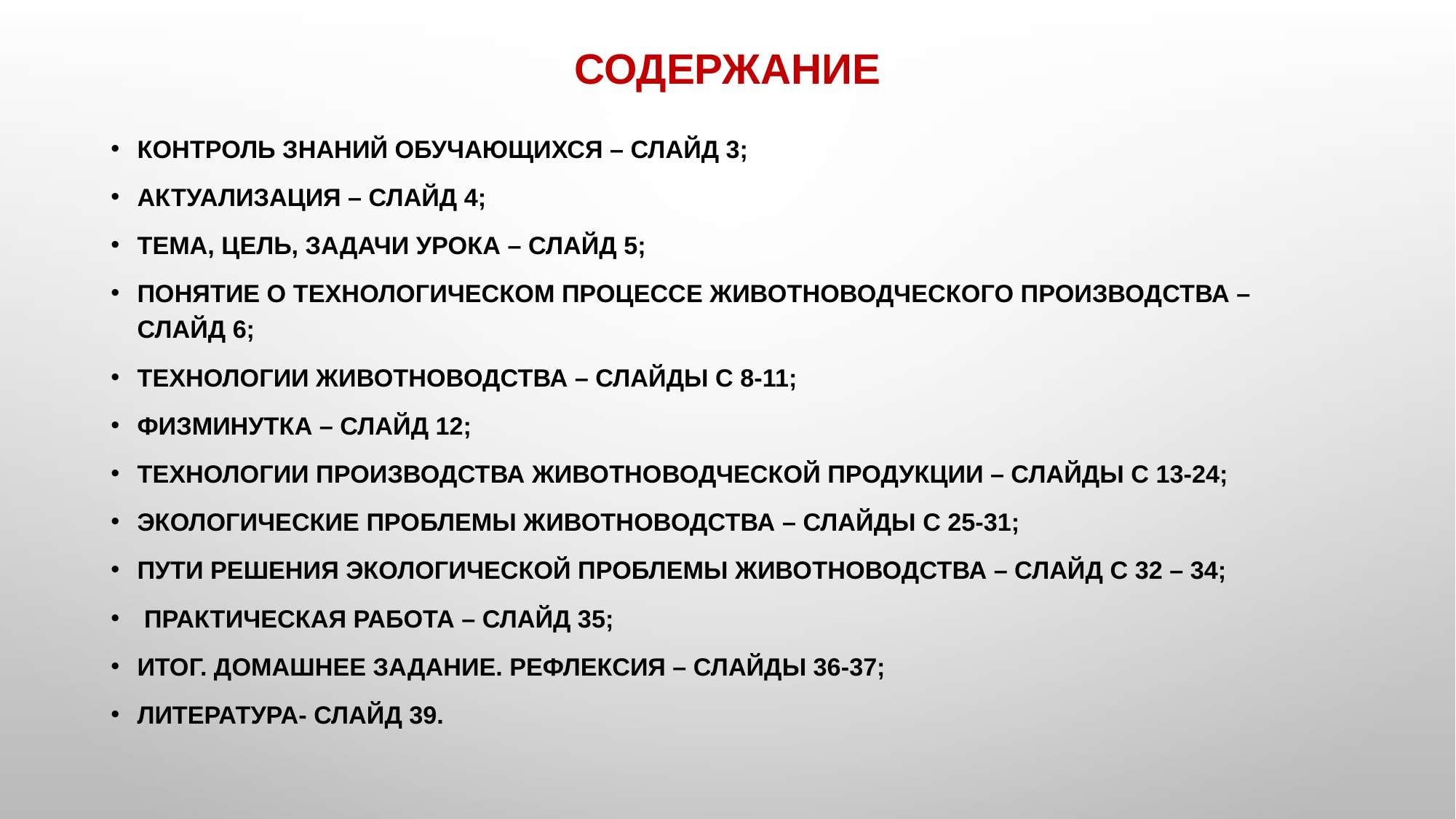

# Содержание
Контроль знаний обучающихся – слайд 3;
Актуализация – слайд 4;
Тема, цель, задачи урока – слайд 5;
Понятие о технологическом процессе животноводческого производства – слайд 6;
Технологии животноводства – слайды с 8-11;
Физминутка – слайд 12;
Технологии производства животноводческой продукции – слайды с 13-24;
Экологические проблемы животноводства – слайды с 25-31;
Пути решения экологической проблемы животноводства – слайд с 32 – 34;
 Практическая работа – слайд 35;
Итог. Домашнее задание. Рефлексия – слайды 36-37;
Литература- слайд 39.